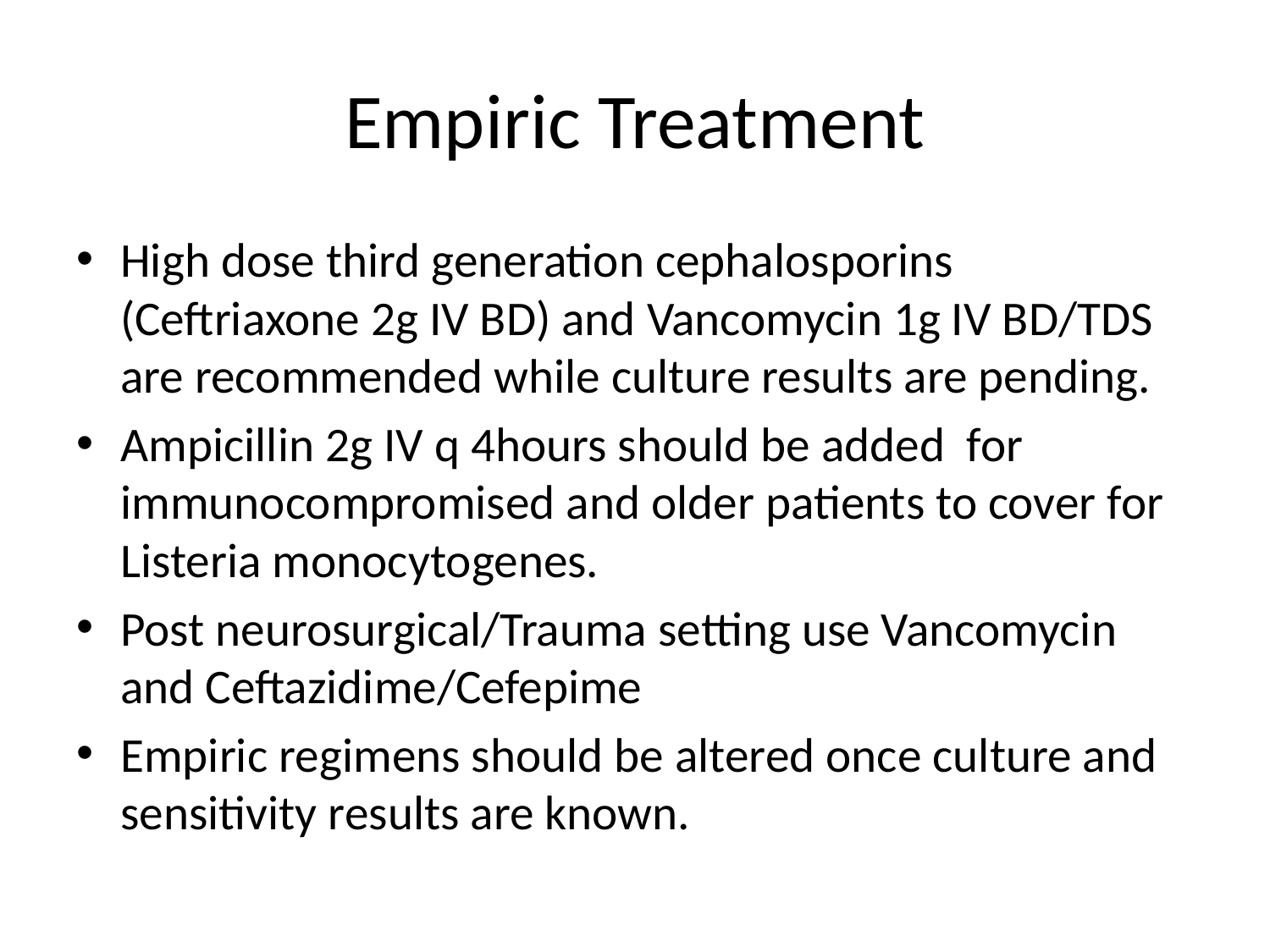

# Empiric Treatment
High dose third generation cephalosporins (Ceftriaxone 2g IV BD) and Vancomycin 1g IV BD/TDS are recommended while culture results are pending.
Ampicillin 2g IV q 4hours should be added  for immunocompromised and older patients to cover for Listeria monocytogenes.
Post neurosurgical/Trauma setting use Vancomycin and Ceftazidime/Cefepime
Empiric regimens should be altered once culture and sensitivity results are known.